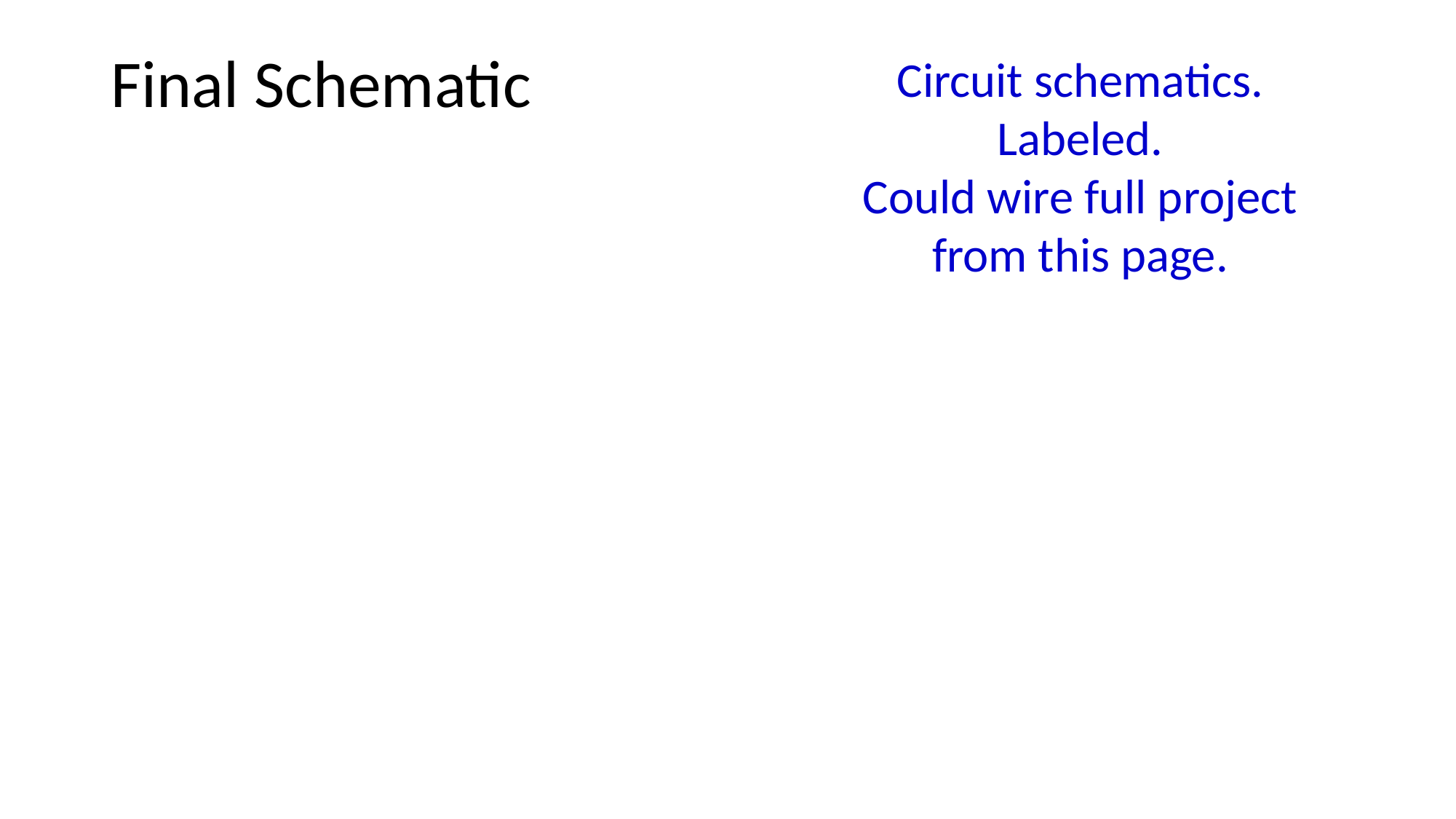

# Final Schematic
Circuit schematics.
Labeled.
Could wire full project from this page.